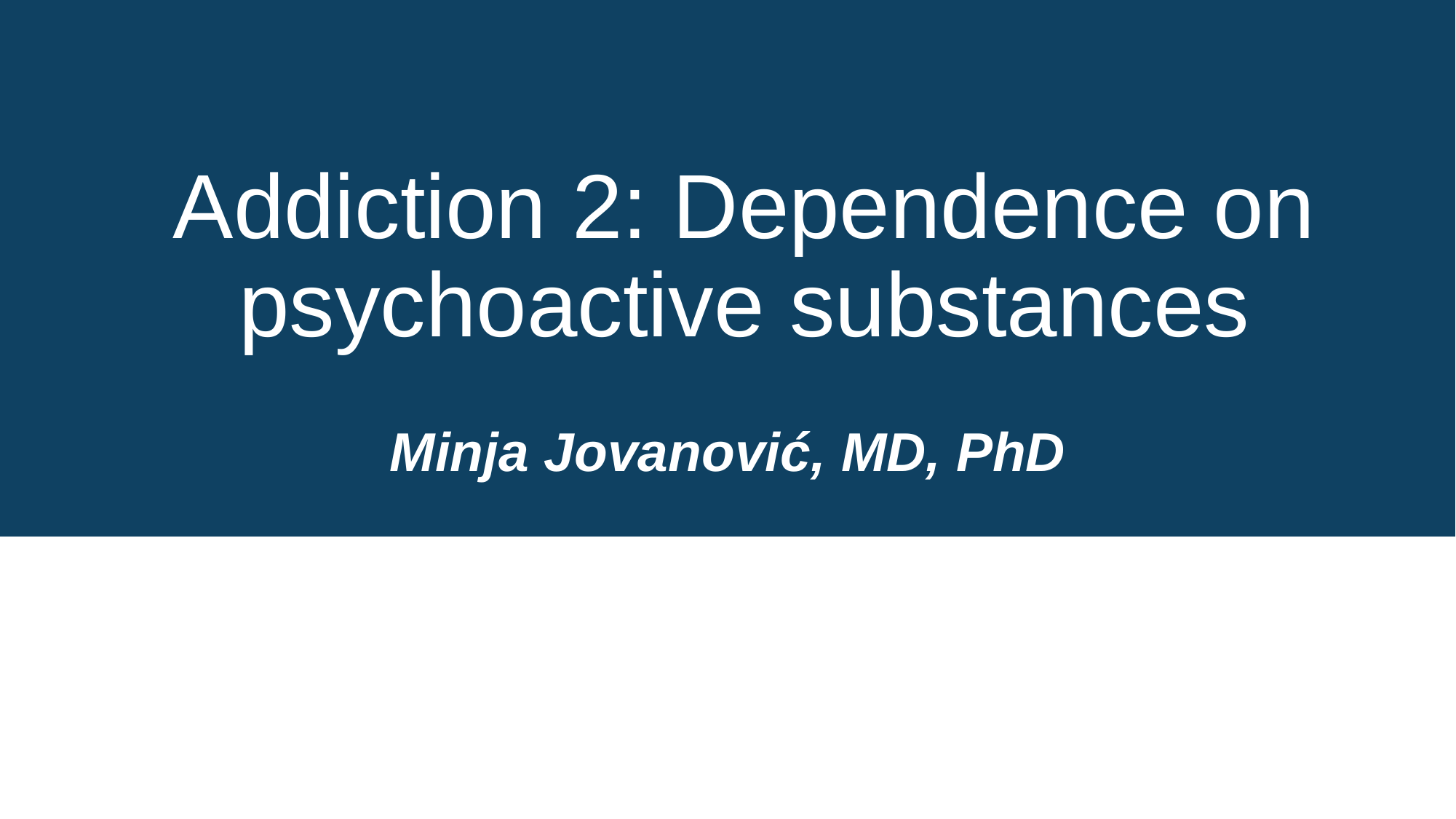

# Addiction 2: Dependence on psychoactive substances
Minja Jovanović, MD, PhD